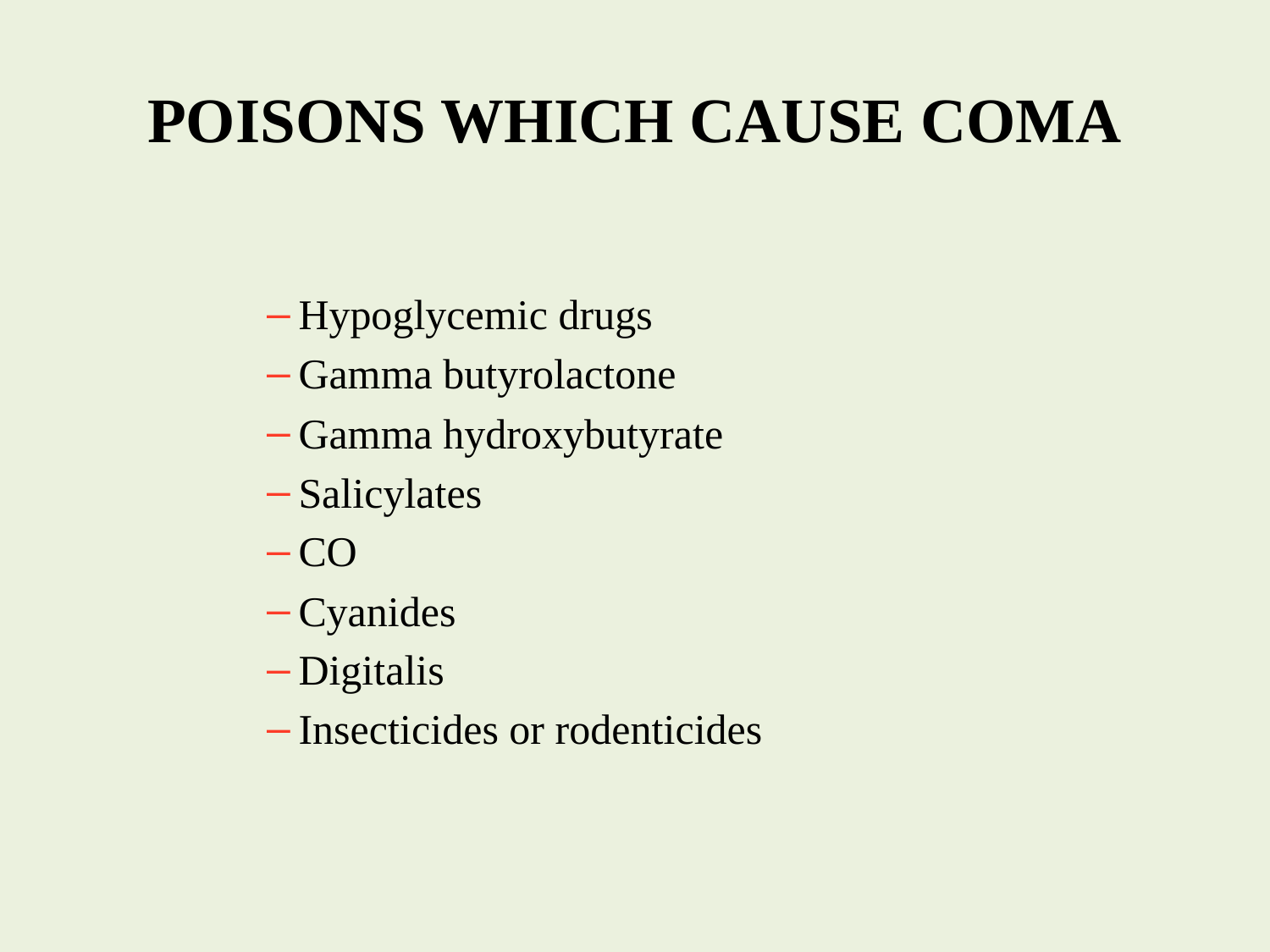

# POISONS WHICH CAUSE COMA

Hypoglycemic drugs
Gamma butyrolactone
Gamma hydroxybutyrate
Salicylates
CO
Cyanides
Digitalis
Insecticides or rodenticides